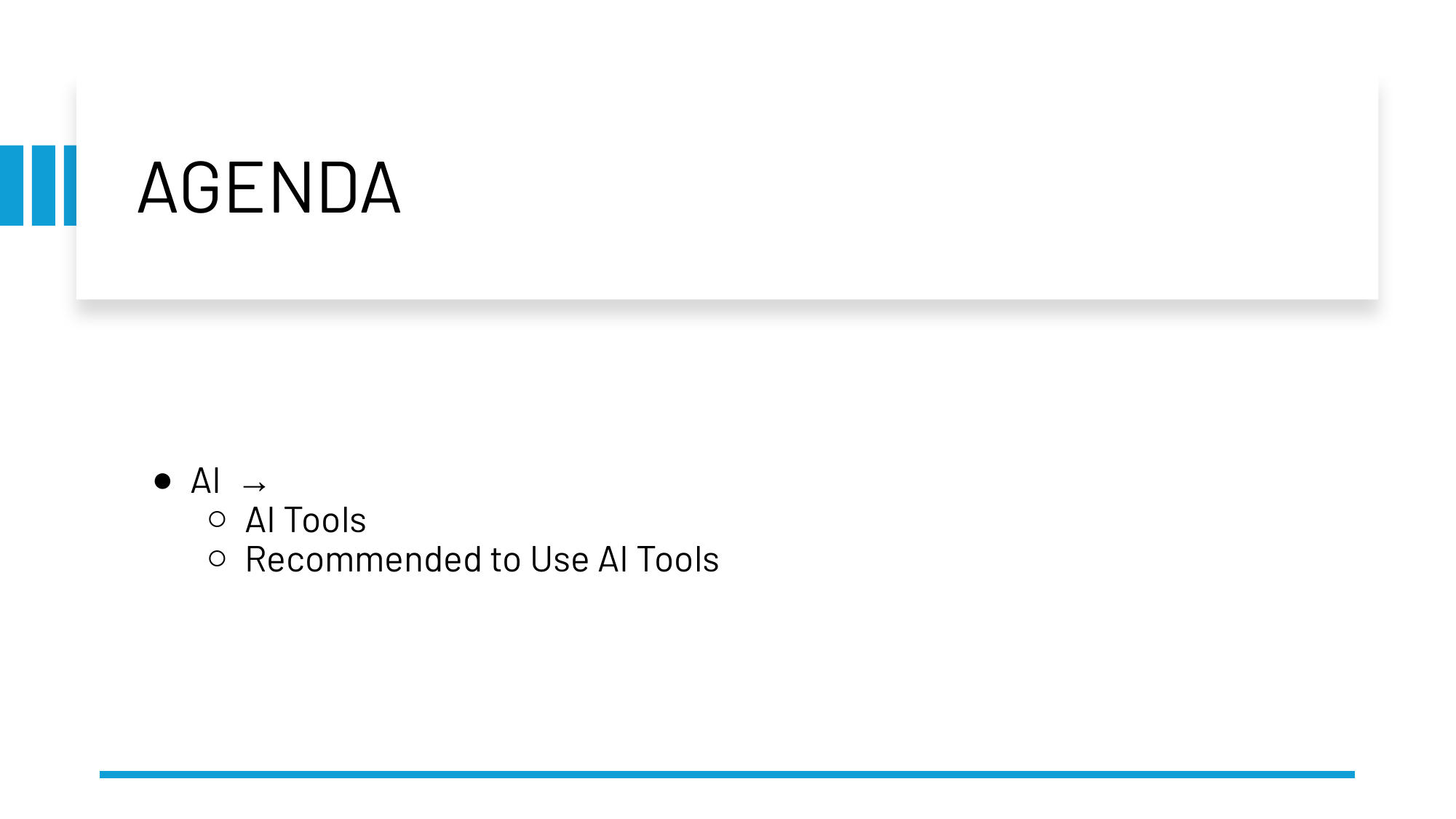

# AGENDA

AI  →
AI Tools
Recommended to Use AI Tools